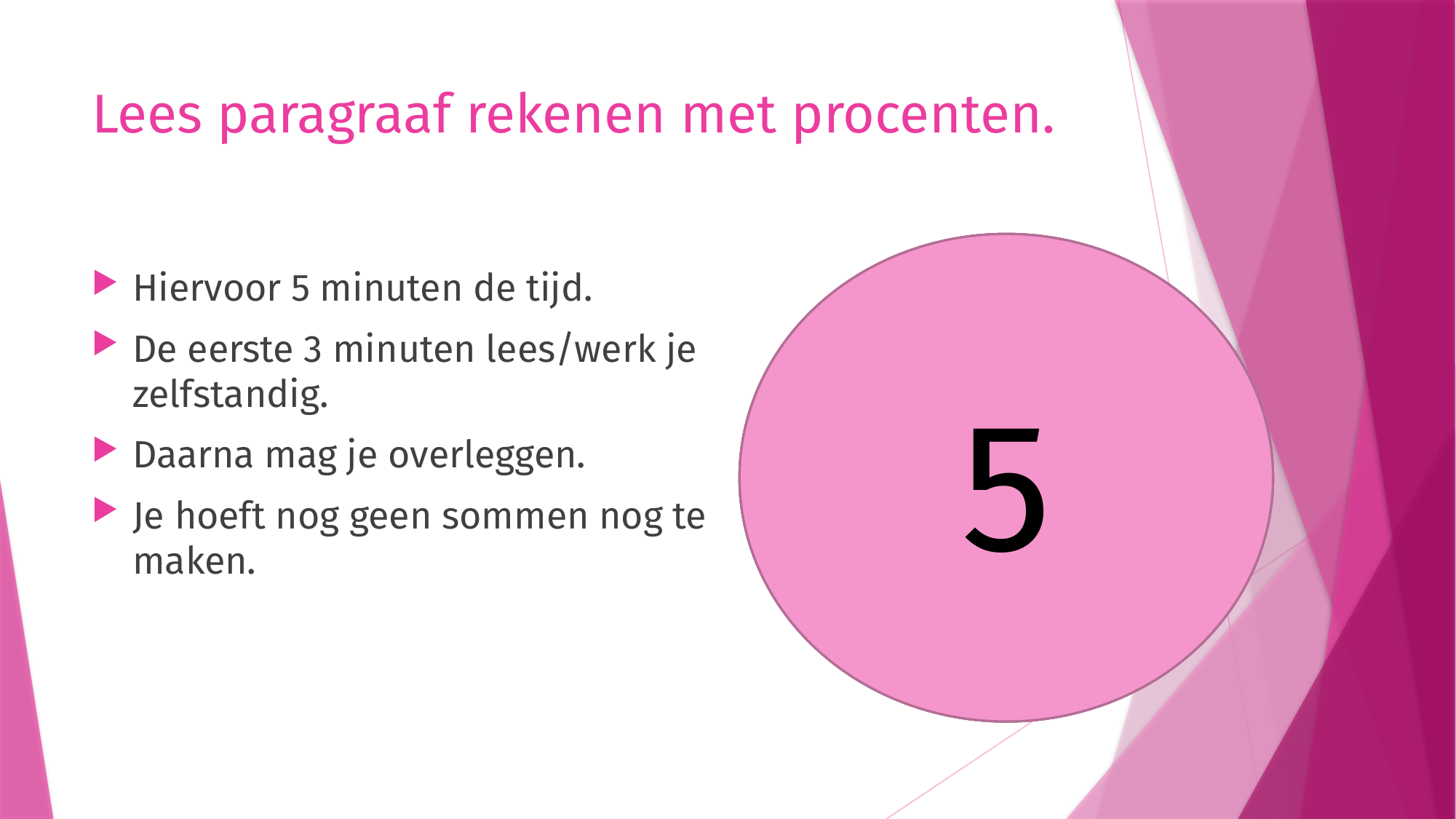

# Lees paragraaf rekenen met procenten.
5
4
3
1
2
Hiervoor 5 minuten de tijd.
De eerste 3 minuten lees/werk je zelfstandig.
Daarna mag je overleggen.
Je hoeft nog geen sommen nog te maken.